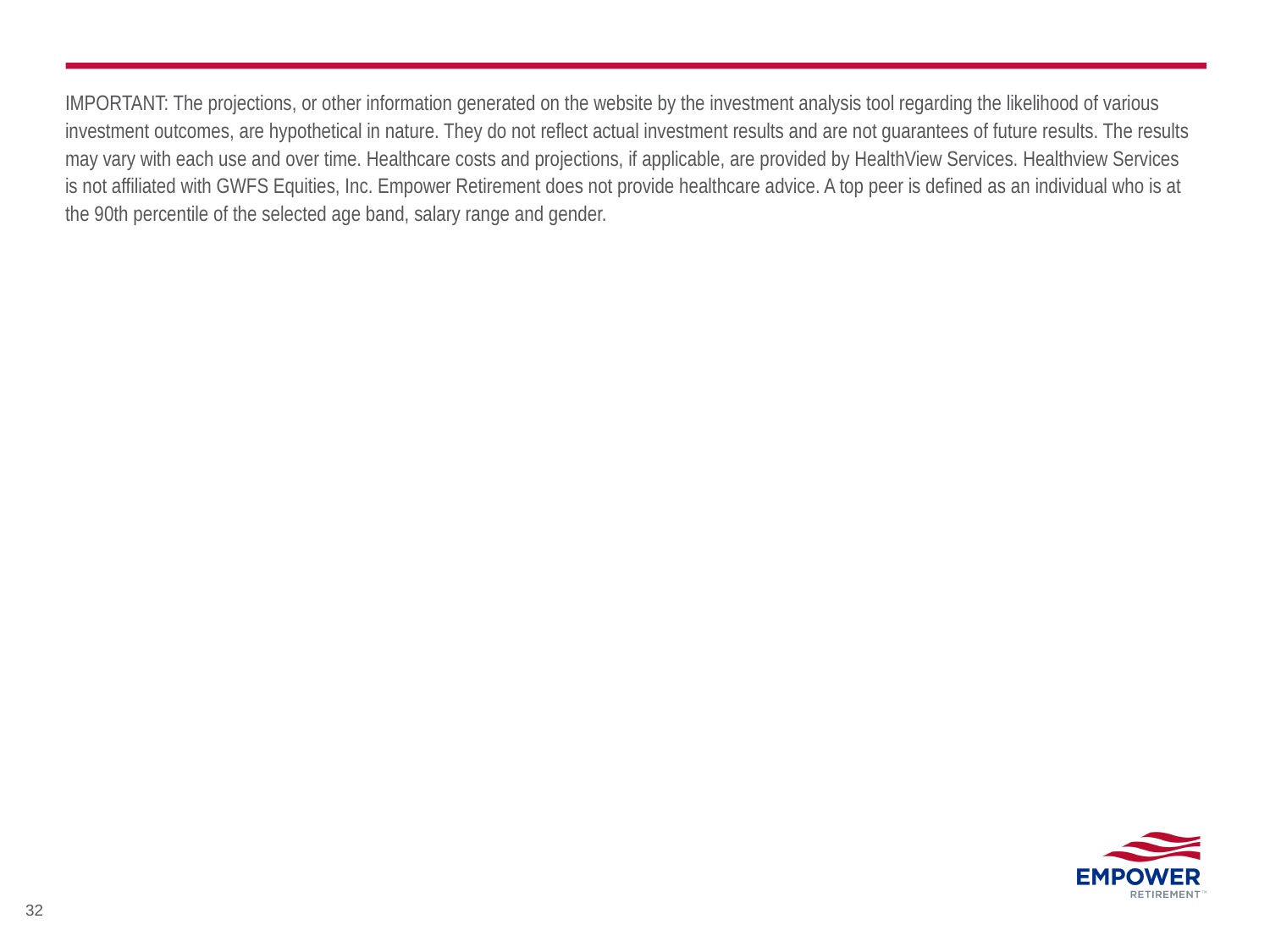

IMPORTANT: The projections, or other information generated on the website by the investment analysis tool regarding the likelihood of various investment outcomes, are hypothetical in nature. They do not reflect actual investment results and are not guarantees of future results. The results may vary with each use and over time. Healthcare costs and projections, if applicable, are provided by HealthView Services. Healthview Services is not affiliated with GWFS Equities, Inc. Empower Retirement does not provide healthcare advice. A top peer is defined as an individual who is at the 90th percentile of the selected age band, salary range and gender.